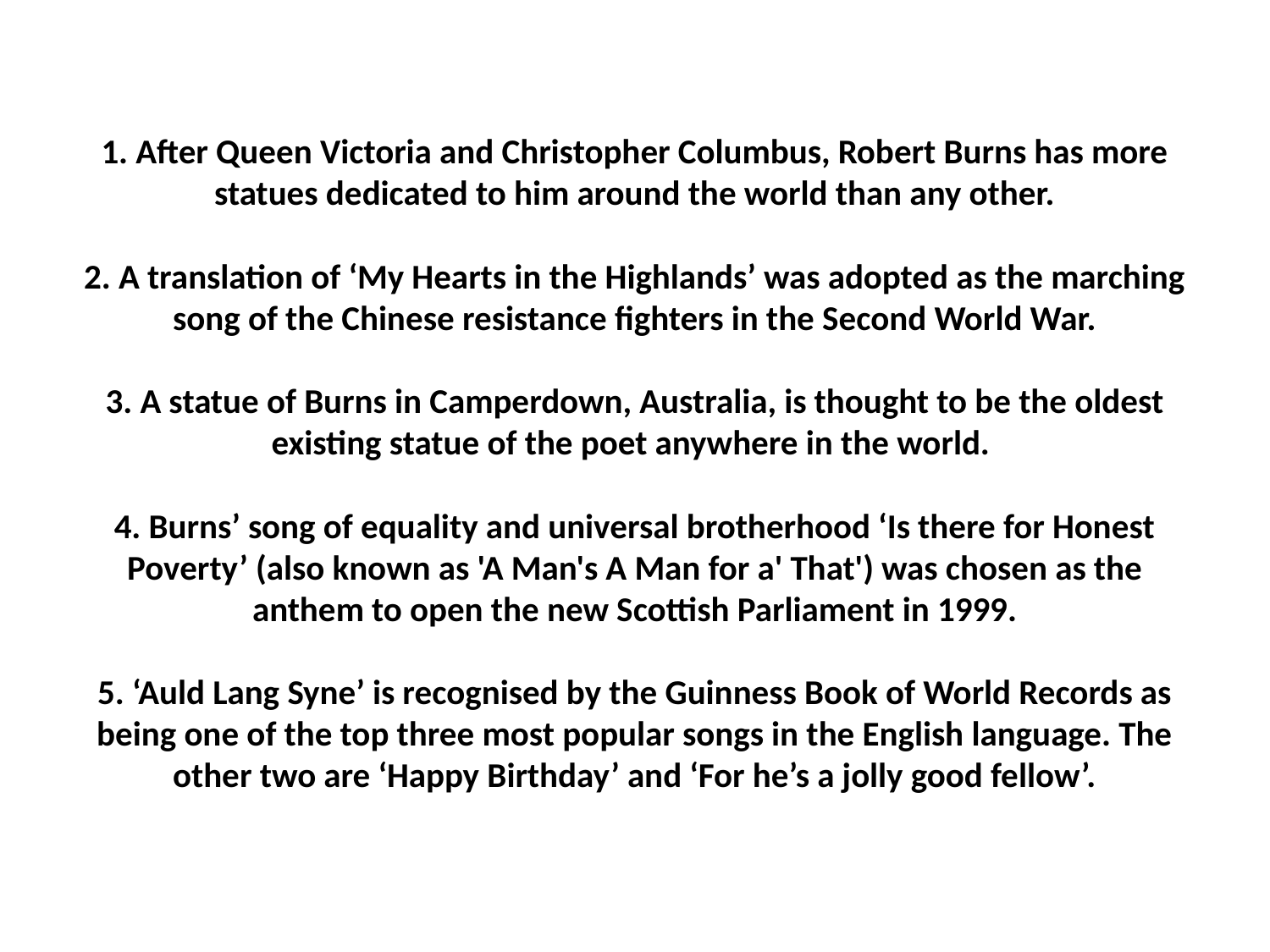

# 1. After Queen Victoria and Christopher Columbus, Robert Burns has more statues dedicated to him around the world than any other.   2. A translation of ‘My Hearts in the Highlands’ was adopted as the marching song of the Chinese resistance fighters in the Second World War.   3. A statue of Burns in Camperdown, Australia, is thought to be the oldest existing statue of the poet anywhere in the world.   4. Burns’ song of equality and universal brotherhood ‘Is there for Honest Poverty’ (also known as 'A Man's A Man for a' That') was chosen as the anthem to open the new Scottish Parliament in 1999.   5. ‘Auld Lang Syne’ is recognised by the Guinness Book of World Records as being one of the top three most popular songs in the English language. The other two are ‘Happy Birthday’ and ‘For he’s a jolly good fellow’.